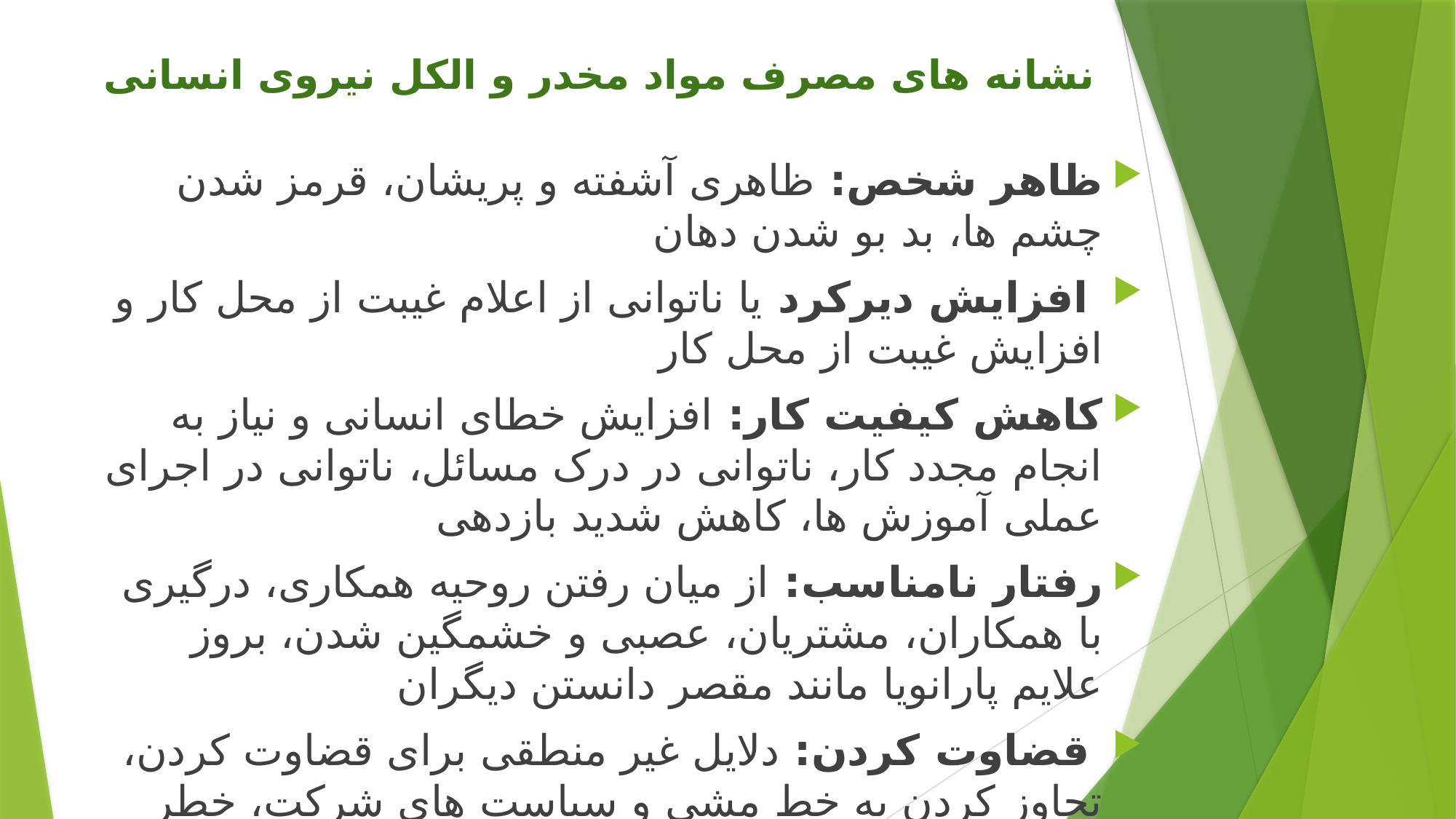

# نشانه های مصرف مواد مخدر و الکل نیروی انسانی
ظاهر شخص: ظاهری آشفته و پریشان، قرمز شدن چشم ها، بد بو شدن دهان
 افزایش دیرکرد یا ناتوانی از اعلام غیبت از محل کار و افزایش غیبت از محل کار
کاهش کیفیت کار: افزایش خطای انسانی و نیاز به انجام مجدد کار، ناتوانی در درک مسائل، ناتوانی در اجرای عملی آموزش ها، کاهش شدید بازدهی
رفتار نامناسب: از میان رفتن روحیه همکاری، درگیری با همکاران، مشتریان، عصبی و خشمگین شدن، بروز علایم پارانویا مانند مقصر دانستن دیگران
 قضاوت کردن: دلایل غیر منطقی برای قضاوت کردن، تجاوز کردن به خط مشی و سیاست های شرکت، خطر کردن بدون دلیل، بی توجهی به نکات ایمنی در حین انجام کار.
و ...